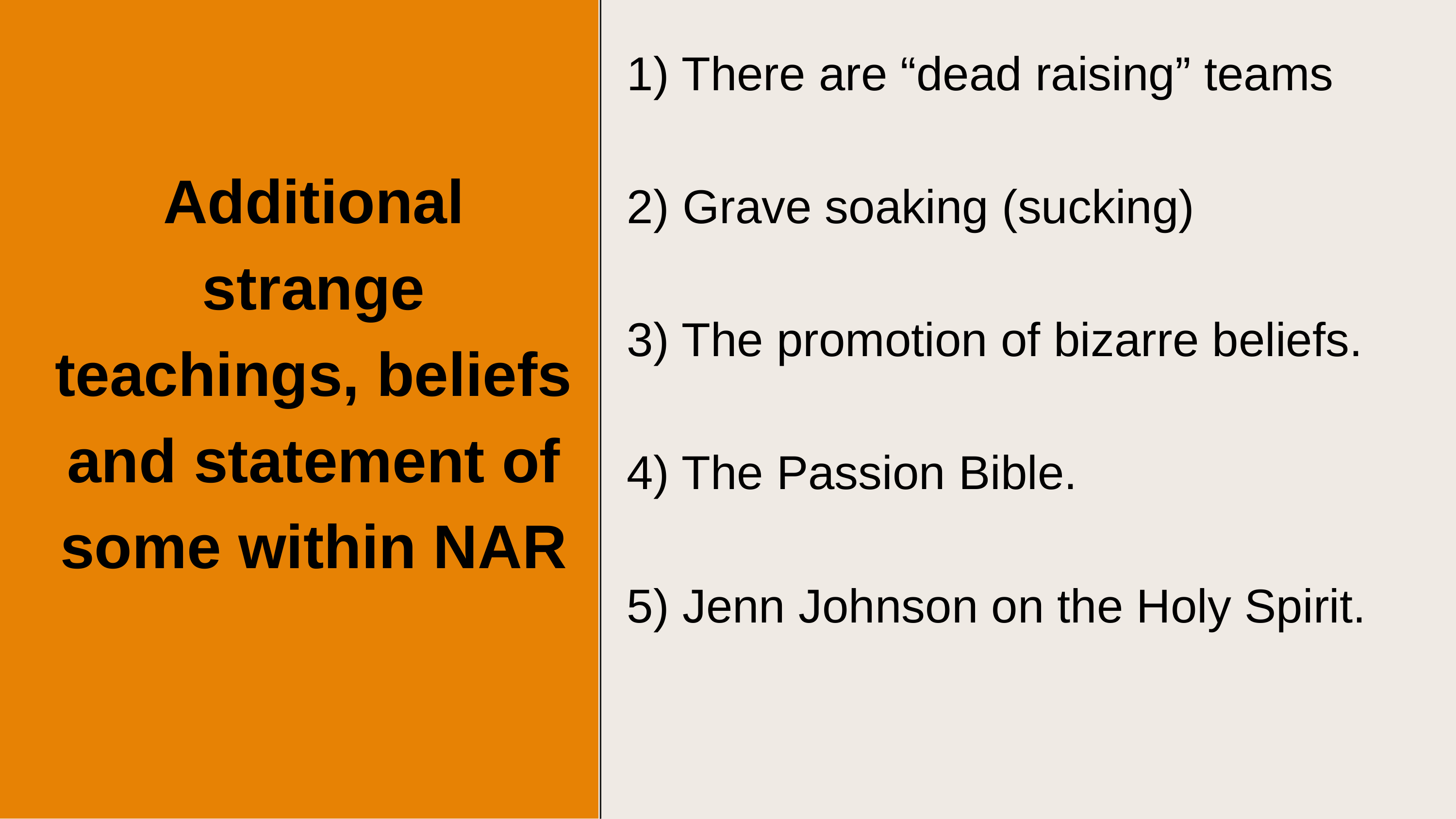

1) There are “dead raising” teams

2) Grave soaking (sucking)

3) The promotion of bizarre beliefs.

4) The Passion Bible.

5) Jenn Johnson on the Holy Spirit.
Additional strange teachings, beliefs and statement of some within NAR